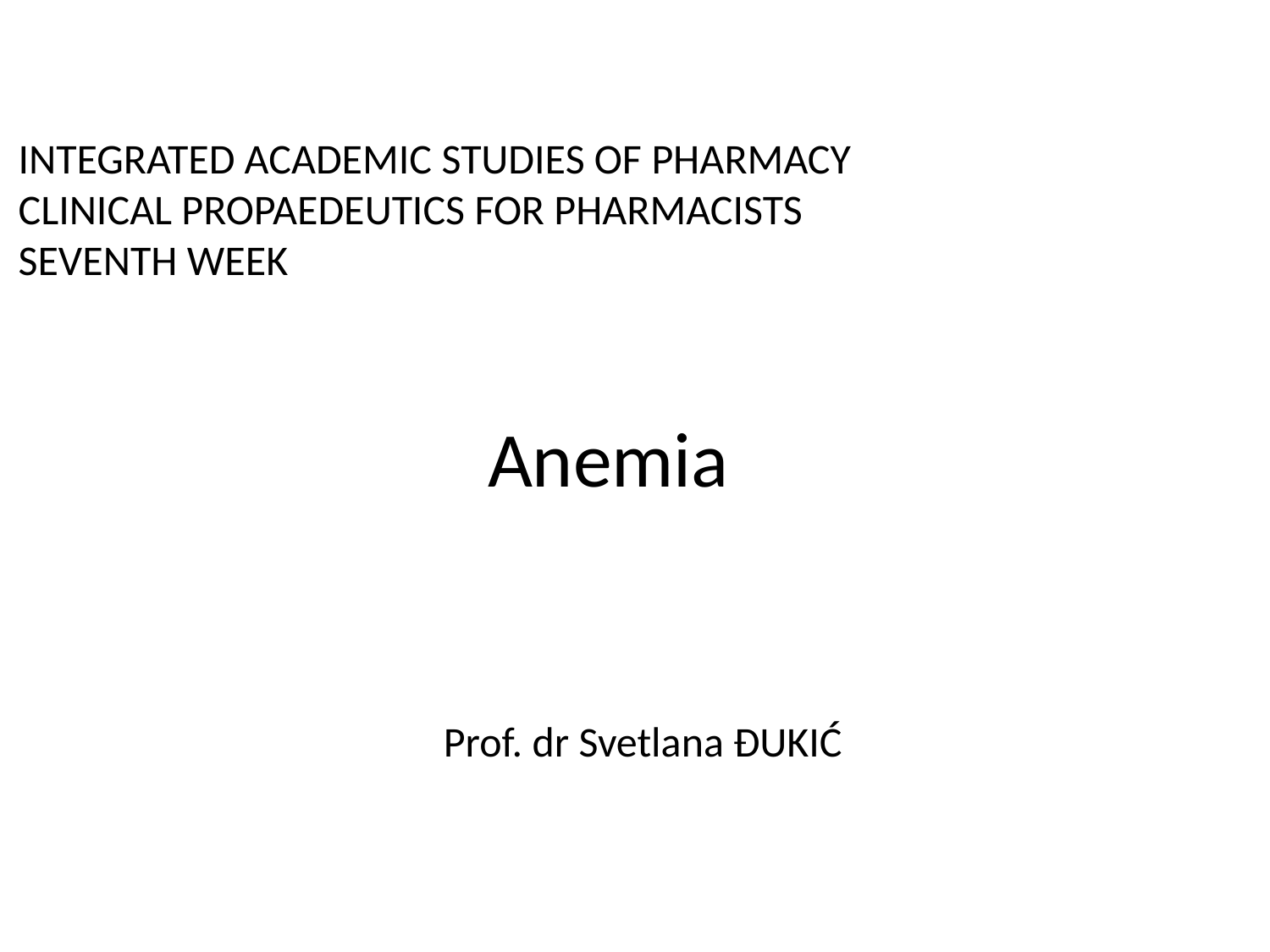

INTEGRATED ACADEMIC STUDIES OF PHARMACY
CLINICAL PROPAEDEUTICS FOR PHARMACISTS
SEVENTH WEEK
# Anemia
Prof. dr Svetlana ĐUKIĆ